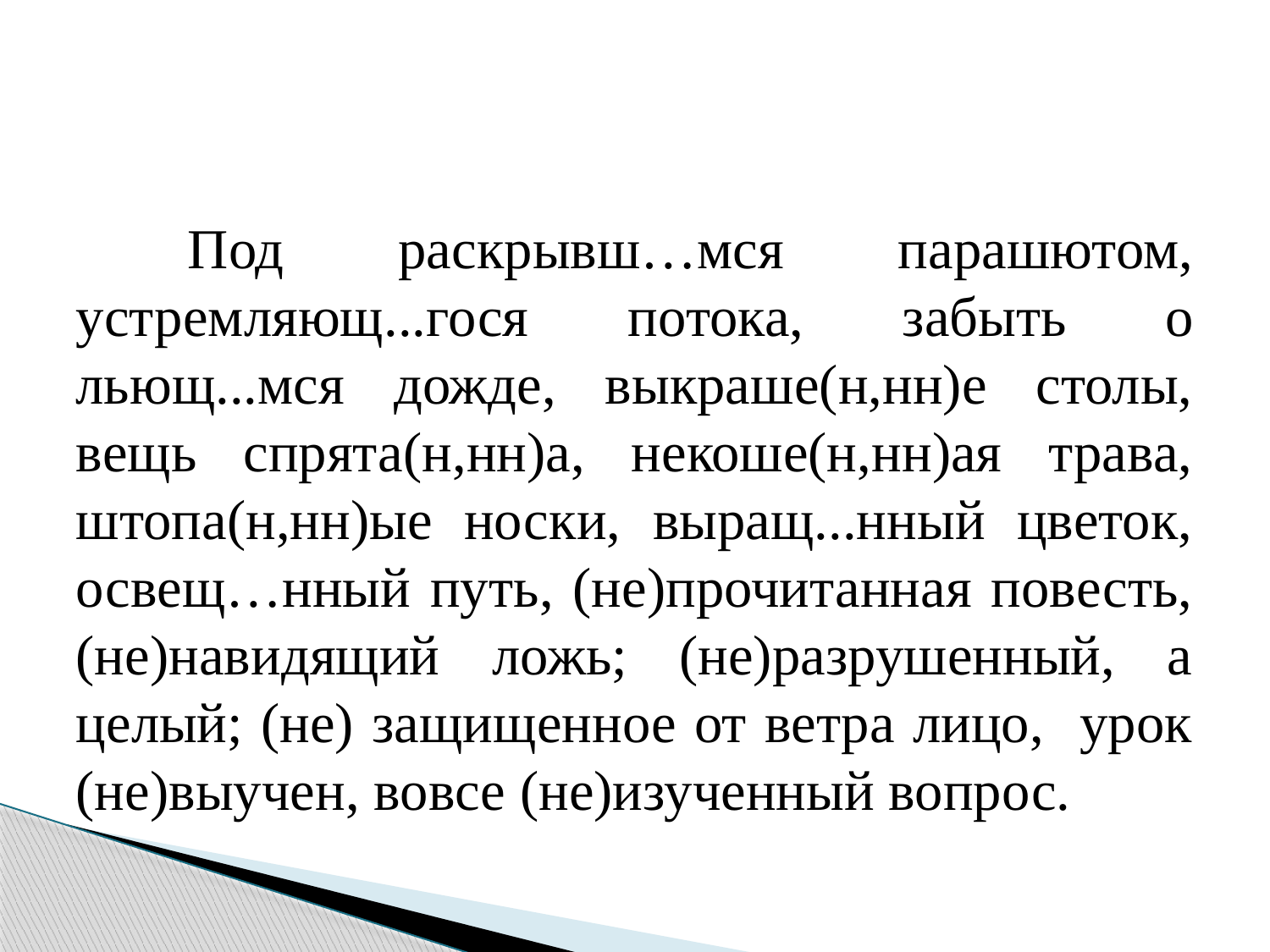

#
 Под раскрывш…мся парашютом, устремляющ...гося потока, забыть о льющ...мся дожде, выкраше(н,нн)е столы, вещь спрята(н,нн)а, некоше(н,нн)ая трава, штопа(н,нн)ые носки, выращ...нный цветок, освещ…нный путь, (не)прочитанная повесть, (не)навидящий ложь; (не)разрушенный, а целый; (не) защищенное от ветра лицо,  урок (не)выучен, вовсе (не)изученный вопрос.